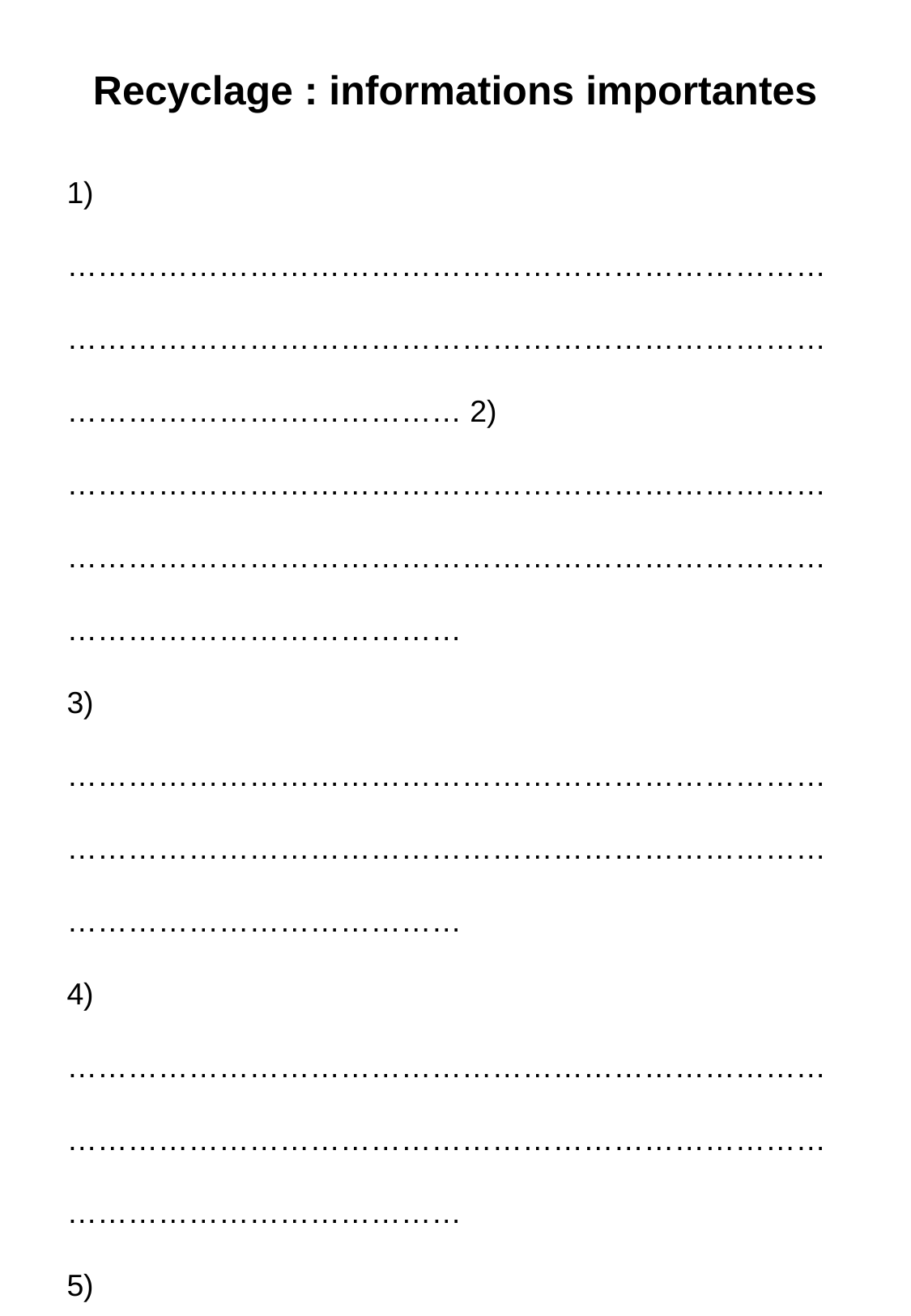

Recyclage : informations importantes

1) ……………………………………………………………………………………………………………………………………………………………………… 2) ………………………………………………………………………………………………………………………………………………………………………
3) ………………………………………………………………………………………………………………………………………………………………………
4) ………………………………………………………………………………………………………………………………………………………………………
5) ………………………………………………………………………………………………………………………………………………………………………
6) ………………………………………………………………………………………………………………………………………………………………………
7) ………………………………………………………………………………………………………………………………………………………………………
Recyclage : informations importantes

……………………………………………………………………………………………………………………………………………………………………………… ………………………………………………………………………………………………………………………………………………………………………………
………………………………………………………………………………………………………………………………………………………………………………
………………………………………………………………………………………………………………………………………………………………………………
………………………………………………………………………………………………………………………………………………………………………………
………………………………………………………………………………………………………………………………………………………………………………
………………………………………………………………………………………………………………………………………………………………………………